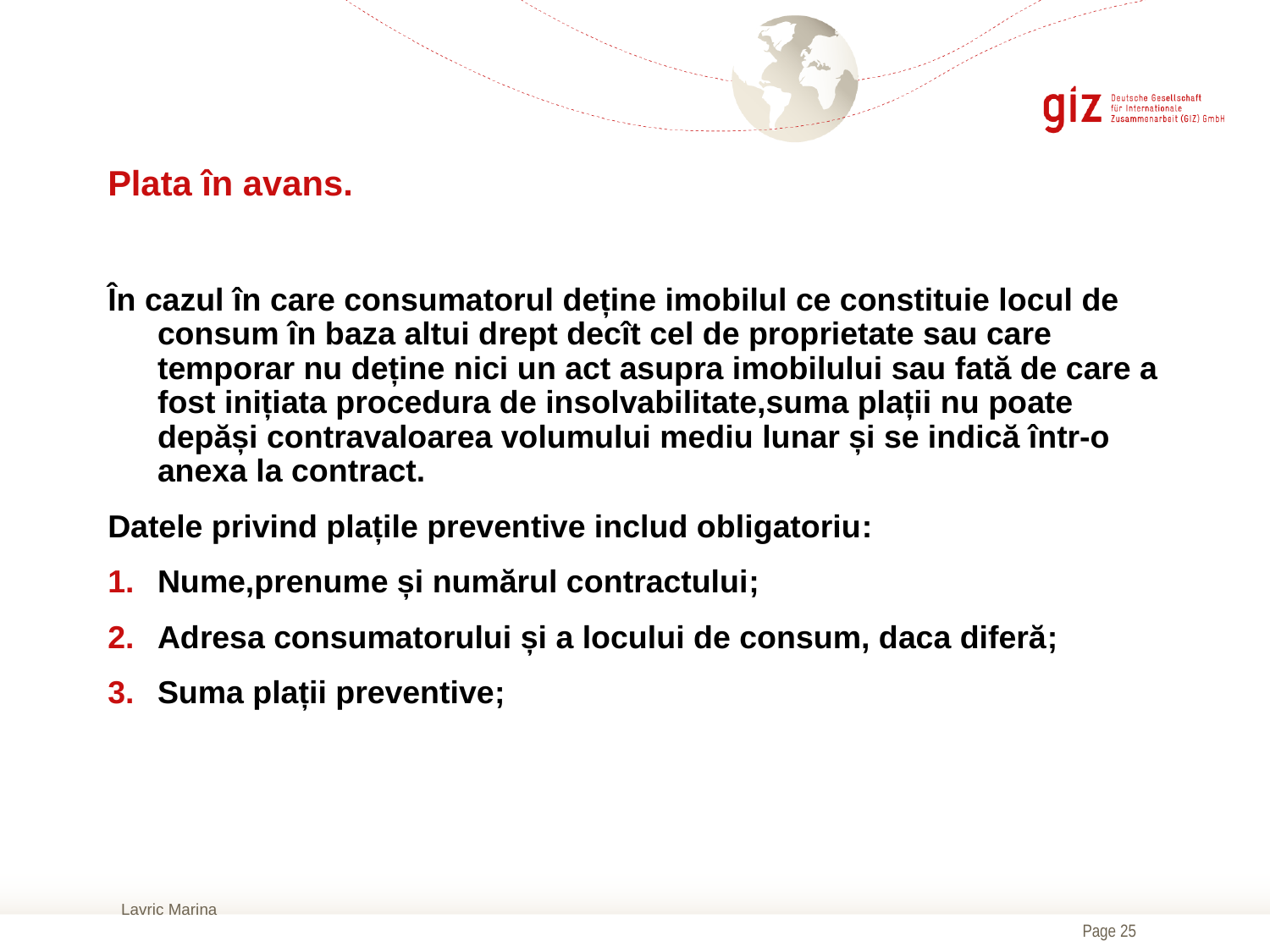

Plata în avans.

În cazul în care consumatorul deține imobilul ce constituie locul de consum în baza altui drept decît cel de proprietate sau care temporar nu deține nici un act asupra imobilului sau fată de care a fost inițiata procedura de insolvabilitate,suma plații nu poate depăși contravaloarea volumului mediu lunar și se indică într-o anexa la contract.
Datele privind plațile preventive includ obligatoriu:
Nume,prenume și numărul contractului;
Adresa consumatorului și a locului de consum, daca diferă;
Suma plații preventive;

   Lavric Marina